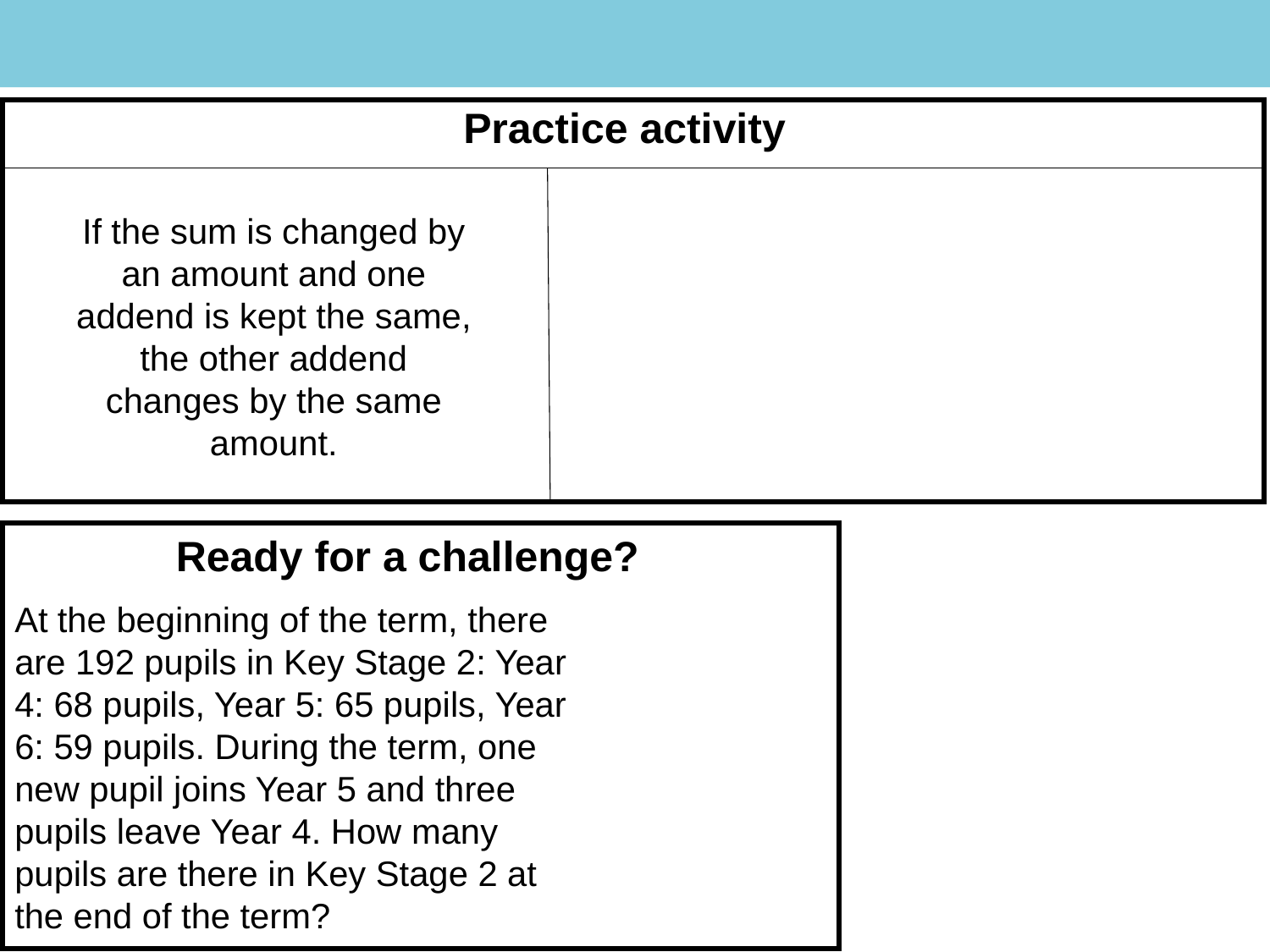

#
Practice activity

+
=
1)
25,560
23,400
48,960
2) Agree or Disagree?  Explain why – no calculating!

If the sum is changed by an amount and one addend is kept the same, the other addend changes by the same amount.

+
=
23,500
49,060

235 + 235 + 255 > 235 + 245 + 255

9,000,000 + 5,040,000 > 5,040,000 + 9,000,000

19.278 + 64.258 < 64.258 +19.277 + 0.001

Ready for a challenge?

At the beginning of the term, there are 192 pupils in Key Stage 2: Year 4: 68 pupils, Year 5: 65 pupils, Year 6: 59 pupils. During the term, one new pupil joins Year 5 and three pupils leave Year 4. How many pupils are there in Key Stage 2 at the end of the term?